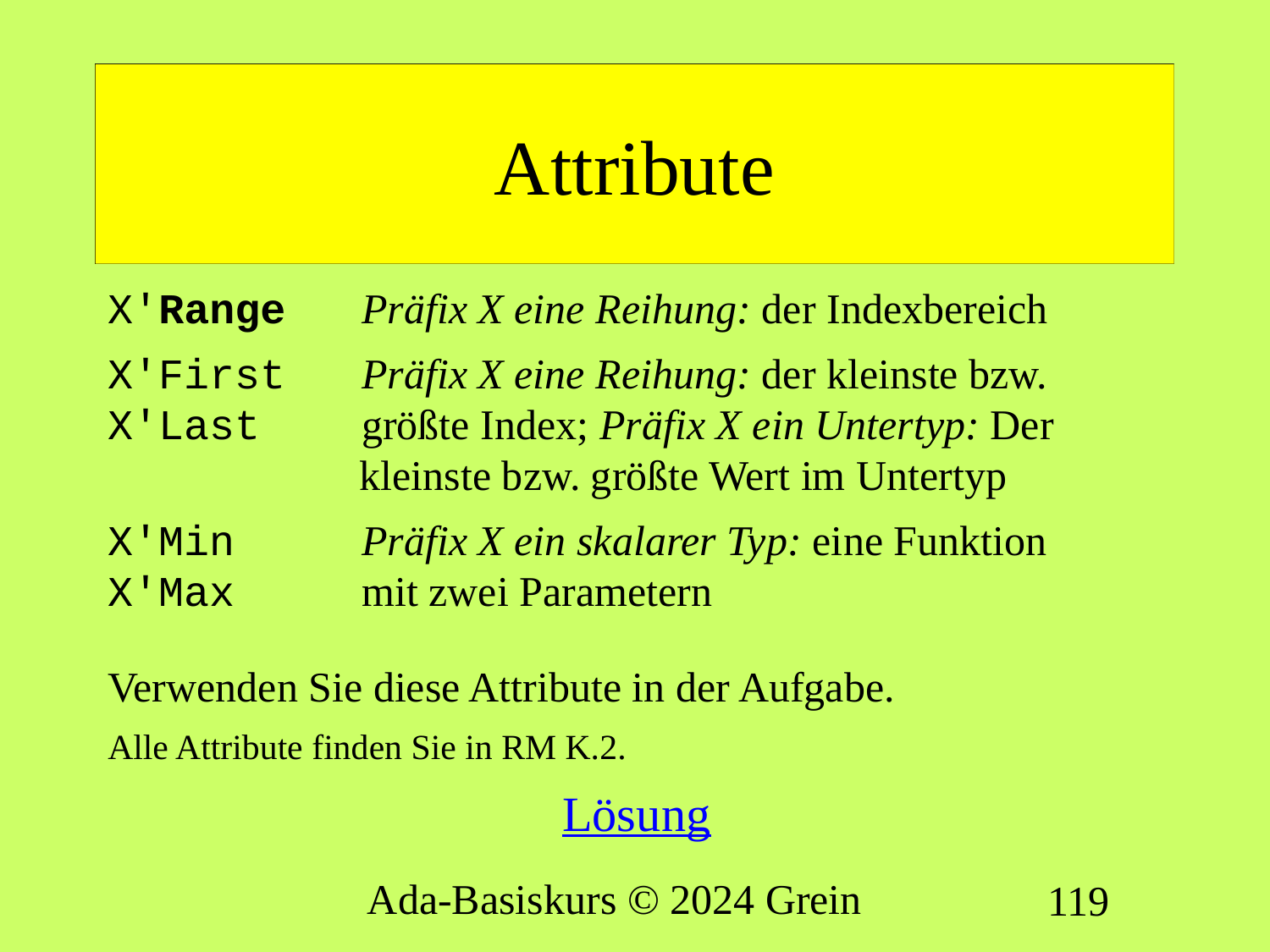

# Attribute
X'Range   Präfix X eine Reihung: der Indexbereich
X'First   Präfix X eine Reihung: der kleinste bzw. X'Last    größte Index; Präfix X ein Untertyp: Der
                     kleinste bzw. größte Wert im Untertyp
X'Min     Präfix X ein skalarer Typ: eine Funktion
X'Max     mit zwei Parametern

Verwenden Sie diese Attribute in der Aufgabe.
Alle Attribute finden Sie in RM K.2.
Lösung
Ada-Basiskurs © 2024 Grein
119